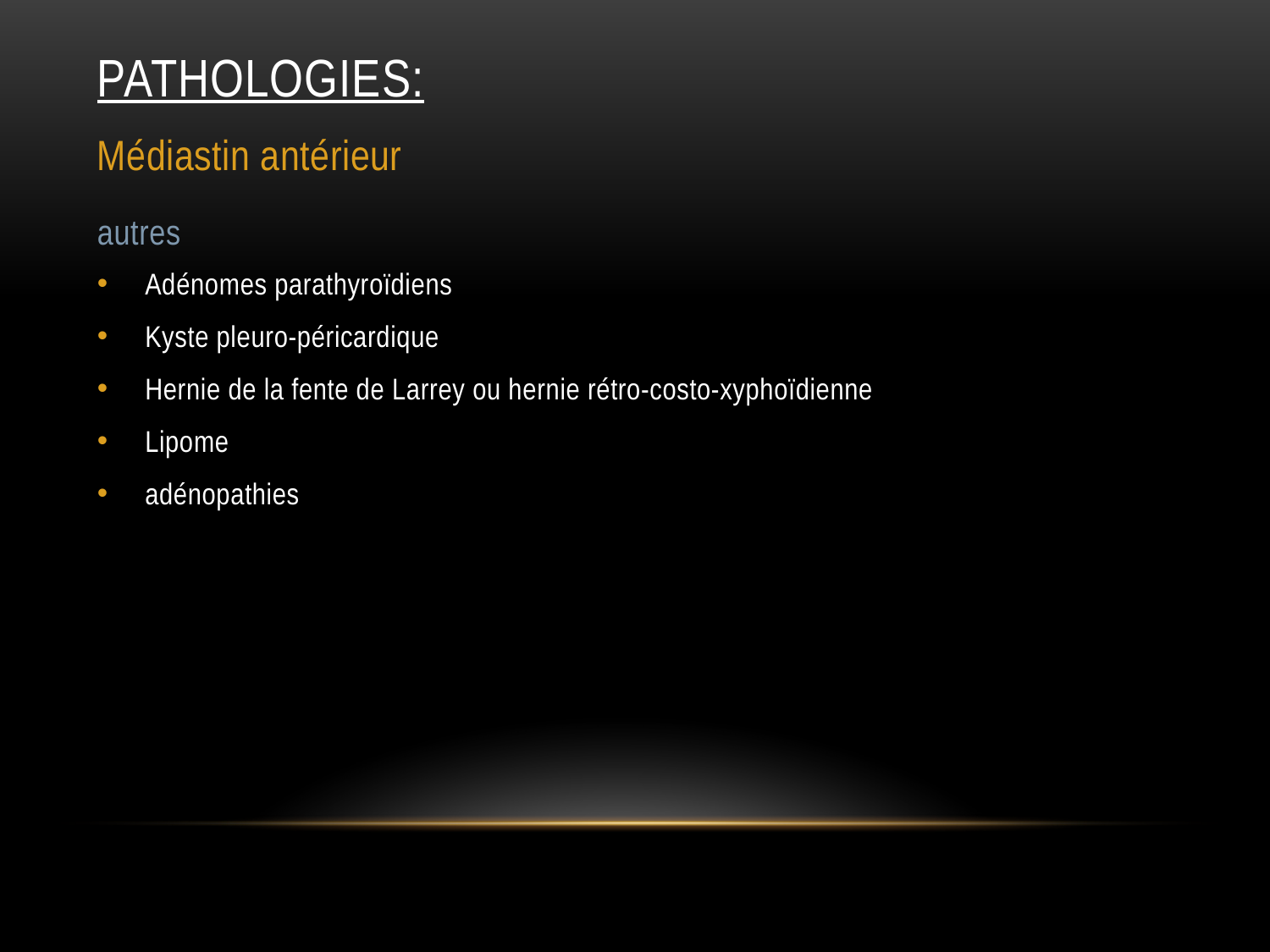

# Pathologies:
Médiastin antérieur
autres
Adénomes parathyroïdiens
Kyste pleuro-péricardique
Hernie de la fente de Larrey ou hernie rétro-costo-xyphoïdienne
Lipome
adénopathies